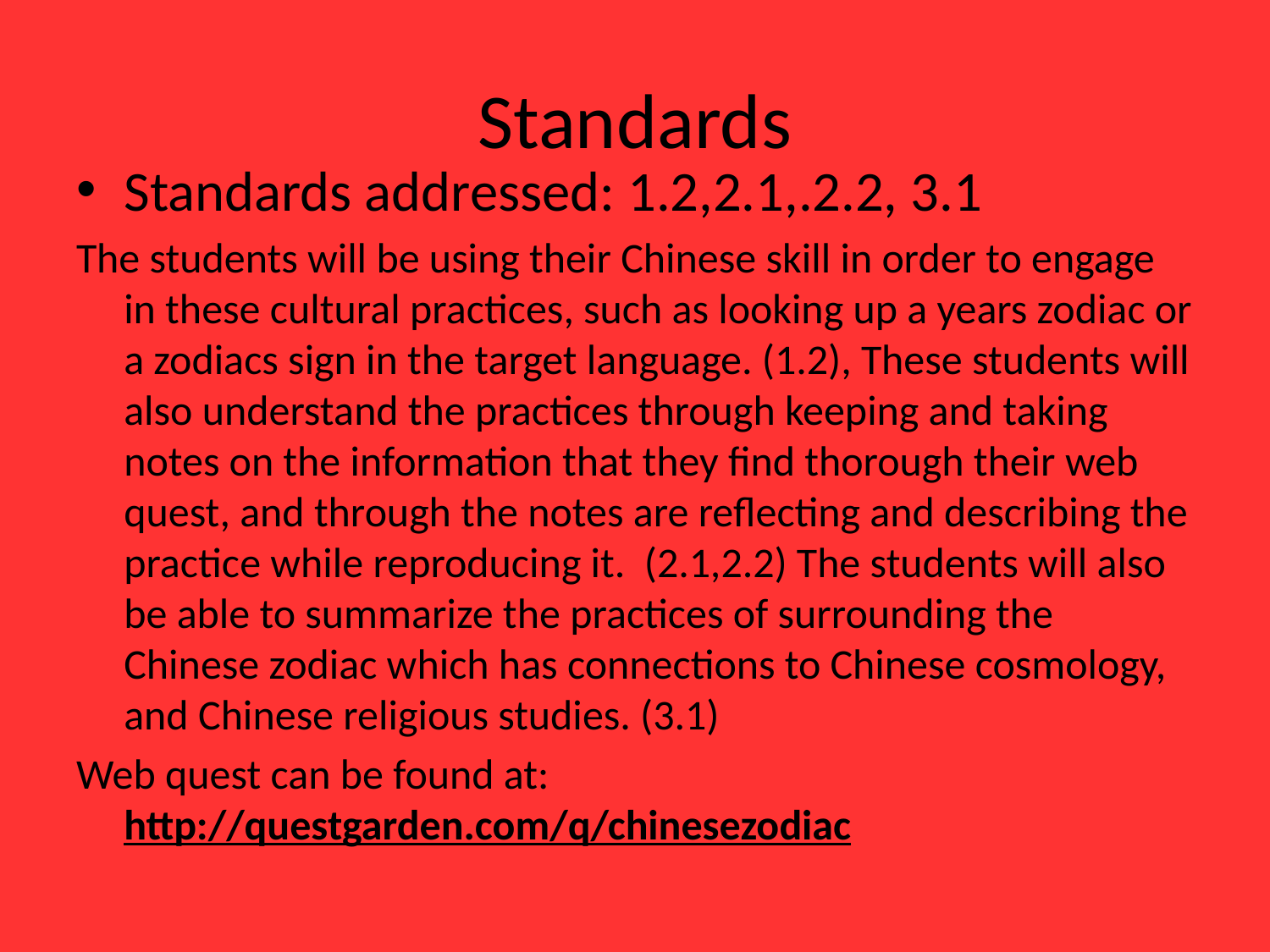

# Standards
Standards addressed: 1.2,2.1,.2.2, 3.1
The students will be using their Chinese skill in order to engage in these cultural practices, such as looking up a years zodiac or a zodiacs sign in the target language. (1.2), These students will also understand the practices through keeping and taking notes on the information that they find thorough their web quest, and through the notes are reflecting and describing the practice while reproducing it.  (2.1,2.2) The students will also be able to summarize the practices of surrounding the Chinese zodiac which has connections to Chinese cosmology, and Chinese religious studies. (3.1)
Web quest can be found at: http://questgarden.com/q/chinesezodiac